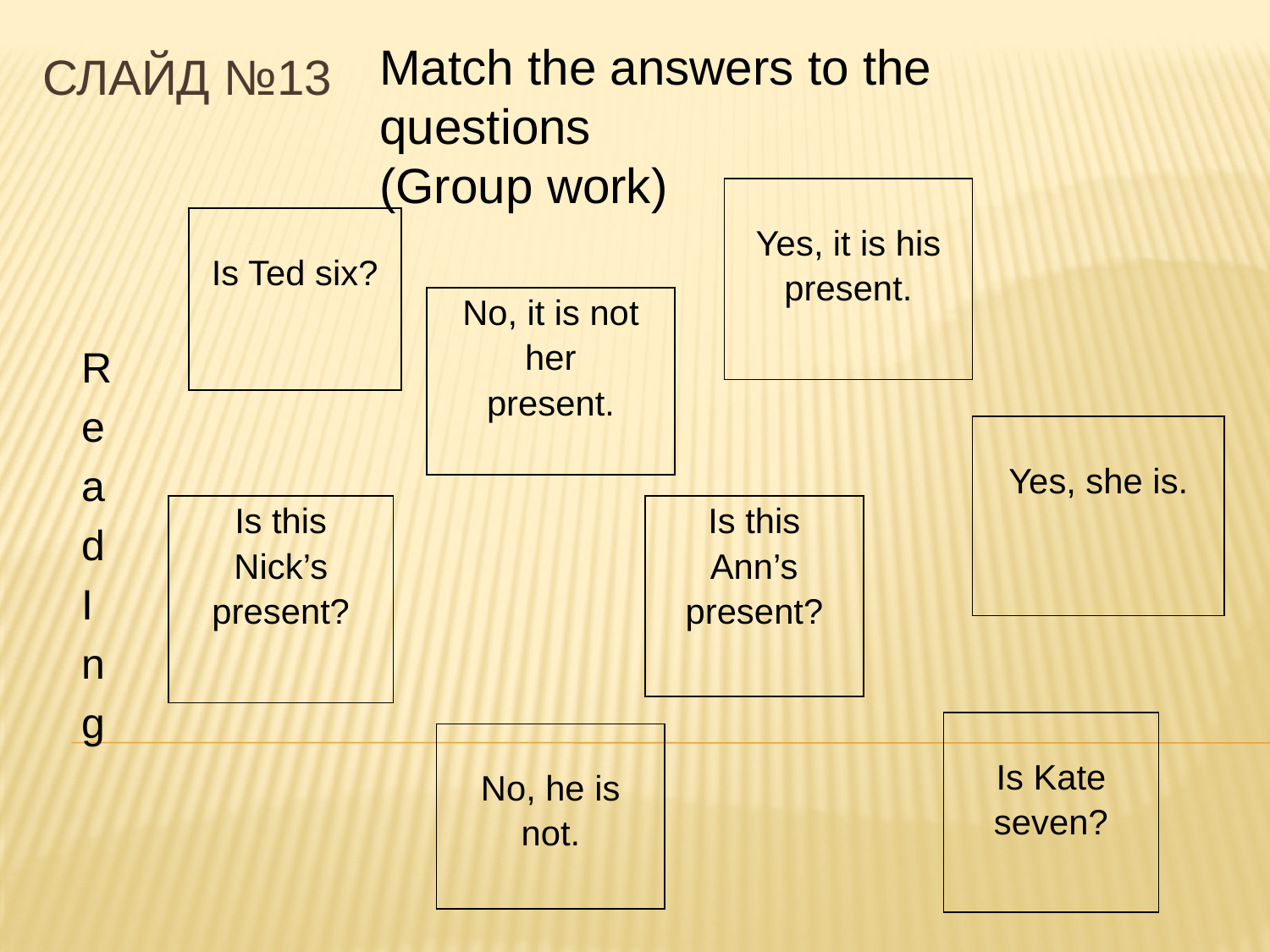

Match the answers to the questions
(Group work)

# Слайд №13
| Yes, it is his present. |
| --- |
| Is Ted six? |
| --- |
R
e
a
d
I
n
g
| No, it is not her present. |
| --- |
| Yes, she is. |
| --- |
| Is this Nick’s present? |
| --- |
| Is this Ann’s present? |
| --- |
| Is Kate seven? |
| --- |
| No, he is not. |
| --- |